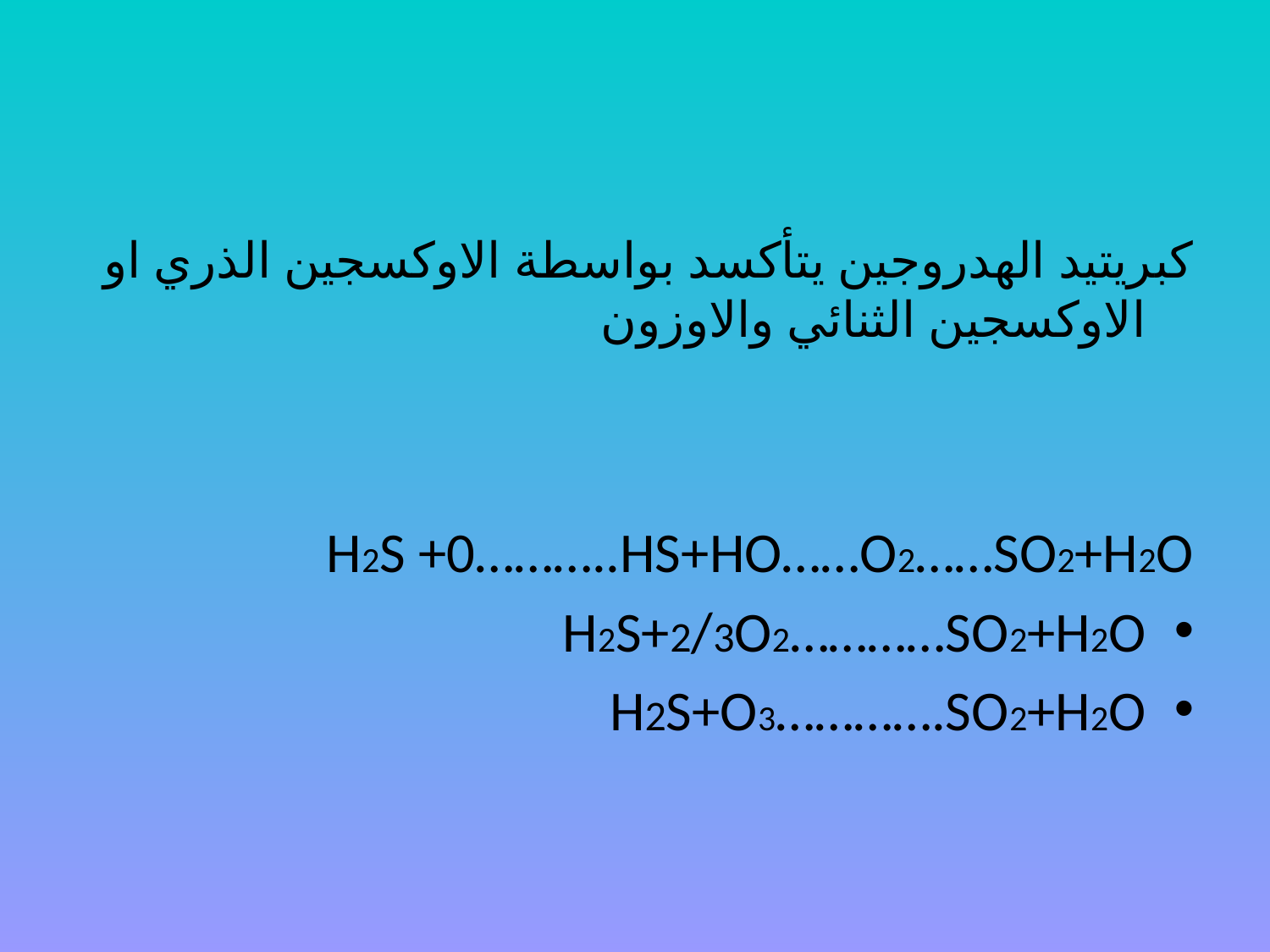

#
كبريتيد الهدروجين يتأكسد بواسطة الاوكسجين الذري او الاوكسجين الثنائي والاوزون

H2S +0………..HS+HO……O2……SO2+H2O
H2S+2/3O2…………SO2+H2O
H2S+O3………….SO2+H2O